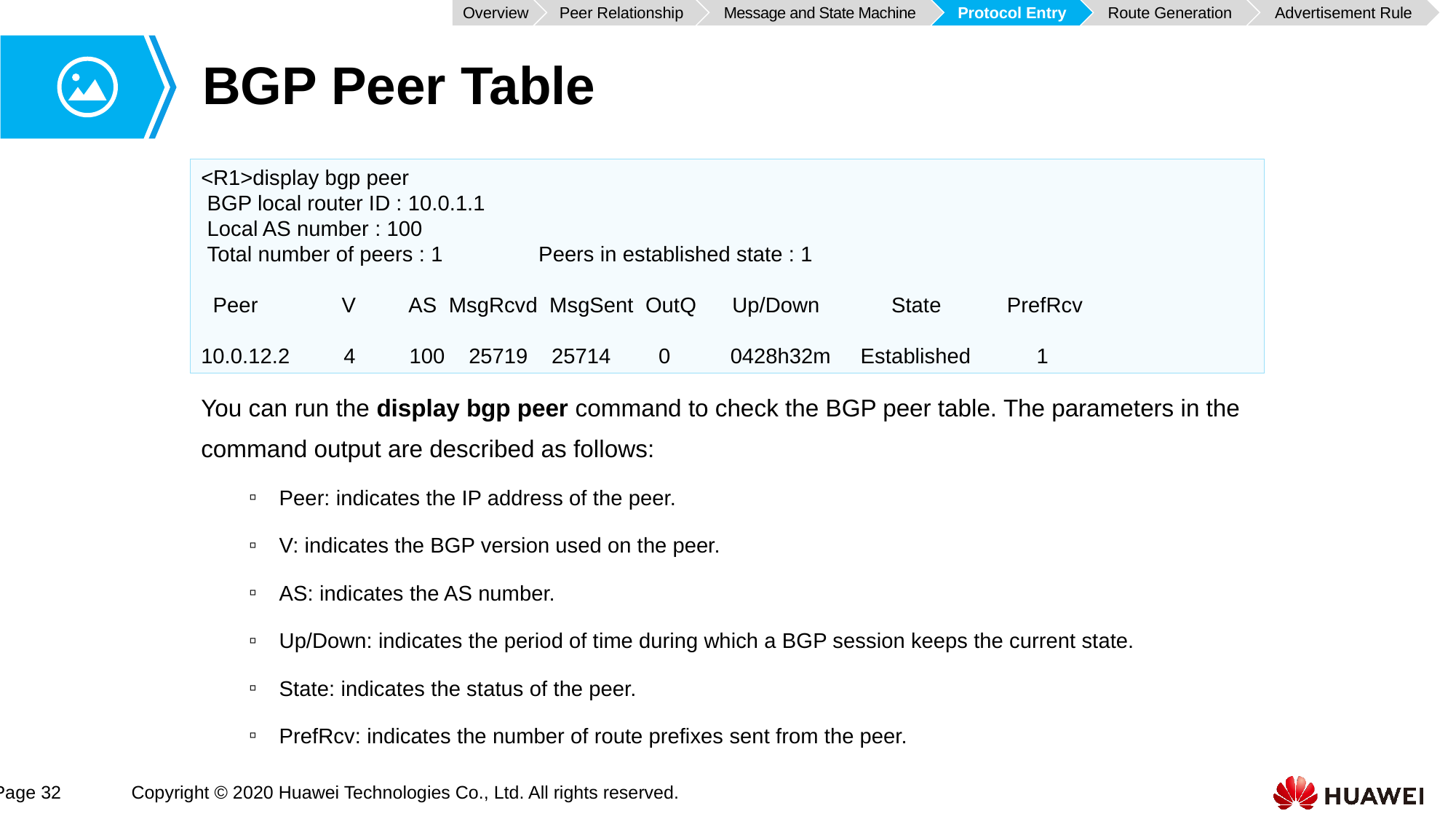

Overview
Peer Relationship
Message and State Machine
Protocol Entry
Route Generation
Advertisement Rule
# BGP Peer Table
<R1>display bgp peer
 BGP local router ID : 10.0.1.1
 Local AS number : 100
 Total number of peers : 1                Peers in established state : 1

  Peer              V         AS  MsgRcvd  MsgSent  OutQ      Up/Down            State           PrefRcv

10.0.12.2         4         100    25719    25714        0          0428h32m     Established           1
You can run the display bgp peer command to check the BGP peer table. The parameters in the command output are described as follows:
Peer: indicates the IP address of the peer.
V: indicates the BGP version used on the peer.
AS: indicates the AS number.
Up/Down: indicates the period of time during which a BGP session keeps the current state.
State: indicates the status of the peer.
PrefRcv: indicates the number of route prefixes sent from the peer.